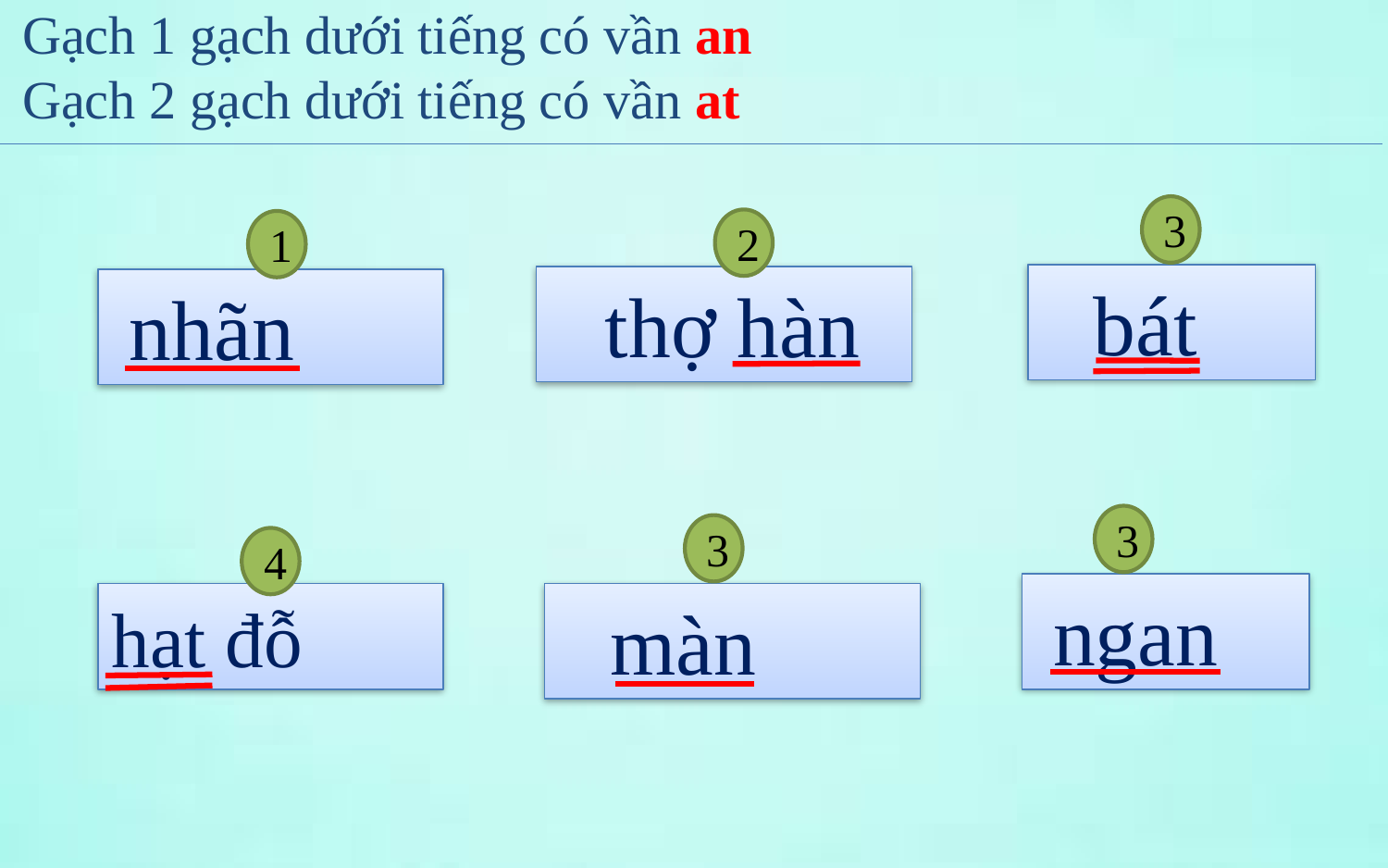

Gạch 1 gạch dưới tiếng có vần an
Gạch 2 gạch dưới tiếng có vần at
3
2
1
   bát
 thợ hàn
 nhãn
3
3
4
 ngan
hạt đỗ
   màn